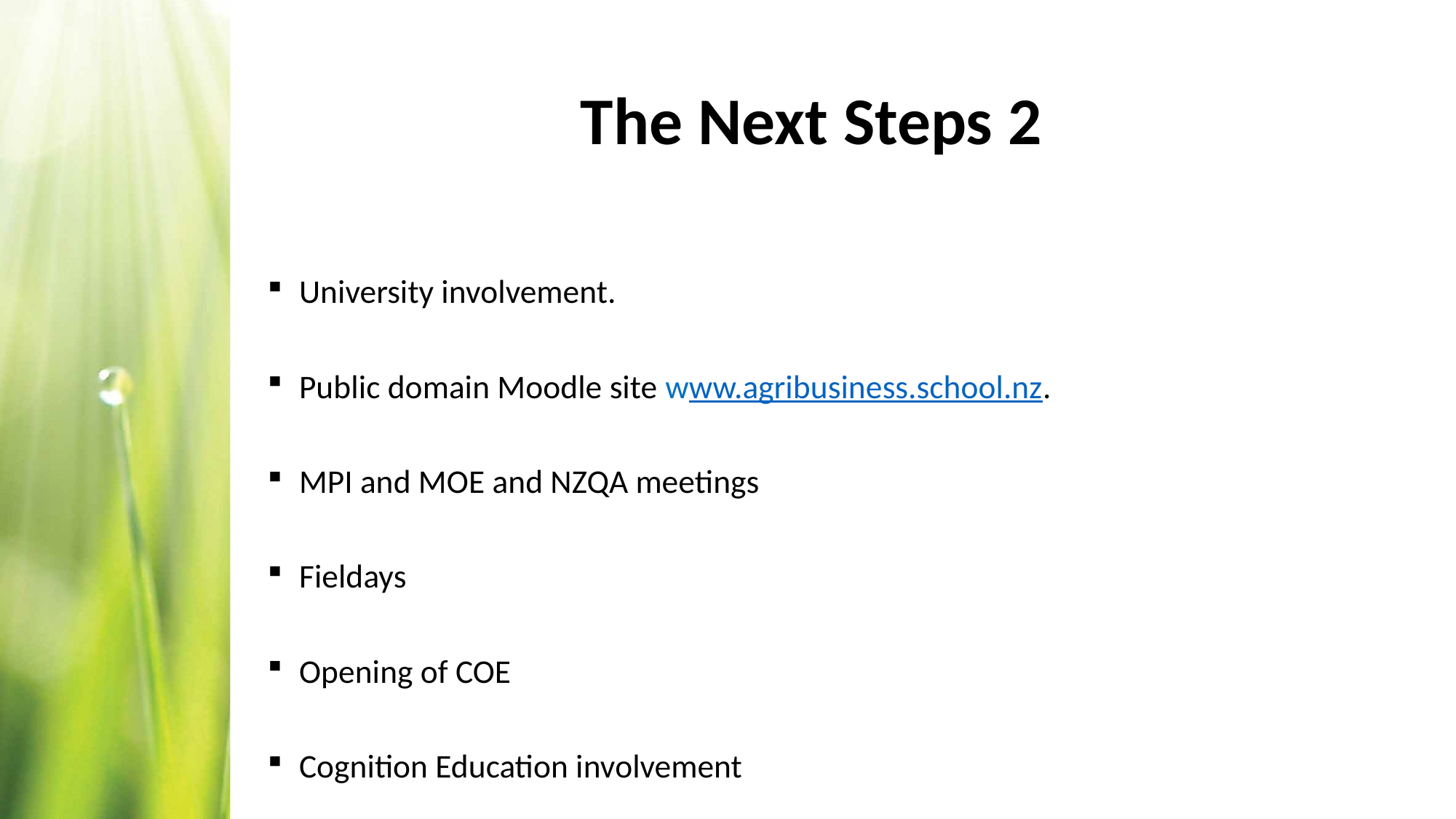

# The Next Steps 2

University involvement.

Public domain Moodle site www.agribusiness.school.nz.

MPI and MOE and NZQA meetings

Fieldays

Opening of COE

Cognition Education involvement